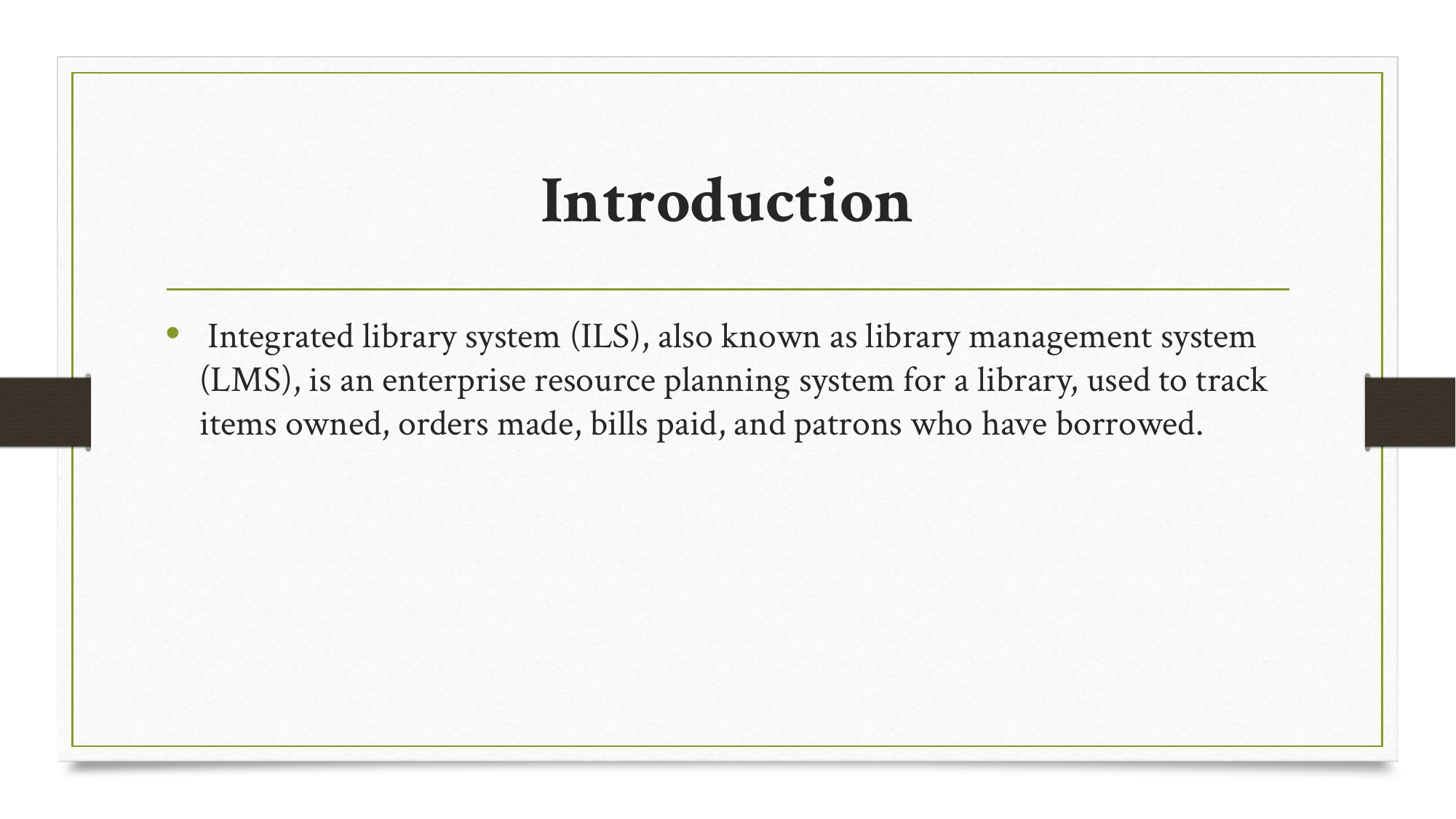

# Introduction
 Integrated library system (ILS), also known as library management system (LMS), is an enterprise resource planning system for a library, used to track items owned, orders made, bills paid, and patrons who have borrowed.